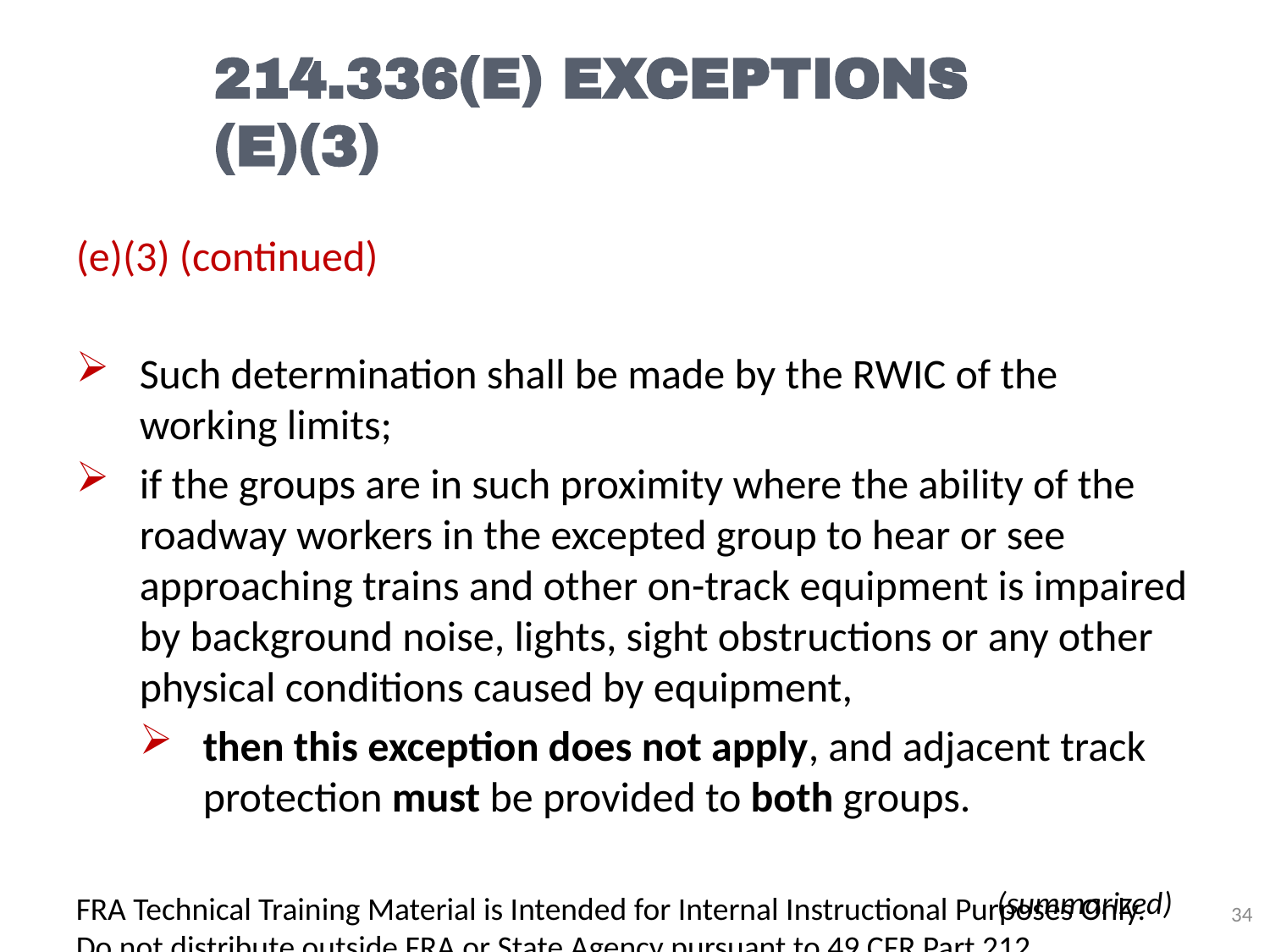

# 214.336(e) Exceptions (e)(3)
(e)(3) (continued)

Such determination shall be made by the RWIC of the working limits;
if the groups are in such proximity where the ability of the roadway workers in the excepted group to hear or see approaching trains and other on-track equipment is impaired by background noise, lights, sight obstructions or any other physical conditions caused by equipment,
then this exception does not apply, and adjacent track protection must be provided to both groups.

(summarized)
FRA Technical Training Material is Intended for Internal Instructional Purposes Only.
Do not distribute outside FRA or State Agency pursuant to 49 CFR Part 212.
34